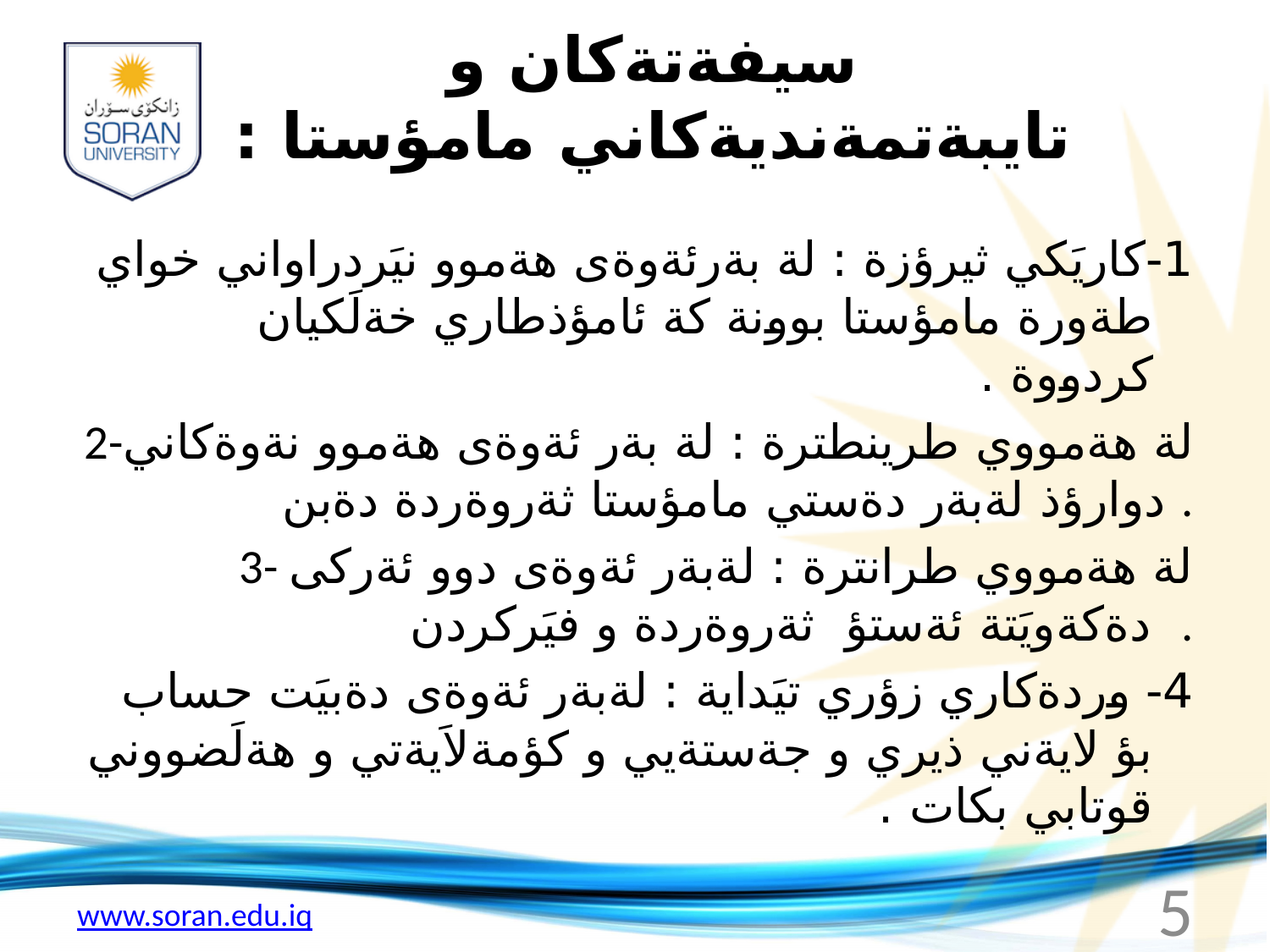

# سيفةتةكان و تايبةتمةنديةكاني مامؤستا :
1-كاريَكي ثيرؤزة : لة بةرئةوةى هةموو نيَردراواني خواي طةورة مامؤستا بوونة كة ئامؤذطاري خةلَكيان كردووة .
2-لة هةمووي طرينطترة : لة بةر ئةوةى هةموو نةوةكاني دوارؤذ لةبةر دةستي مامؤستا ثةروةردة دةبن .
3- لة هةمووي طرانترة : لةبةر ئةوةى دوو ئةركى دةكةويَتة ئةستؤ  ثةروةردة و فيَركردن  .
4- وردةكاري زؤري تيَداية : لةبةر ئةوةى دةبيَت حساب بؤ لايةني ذيري و جةستةيي و كؤمةلاَيةتي و هةلَضووني قوتابي بكات .
5